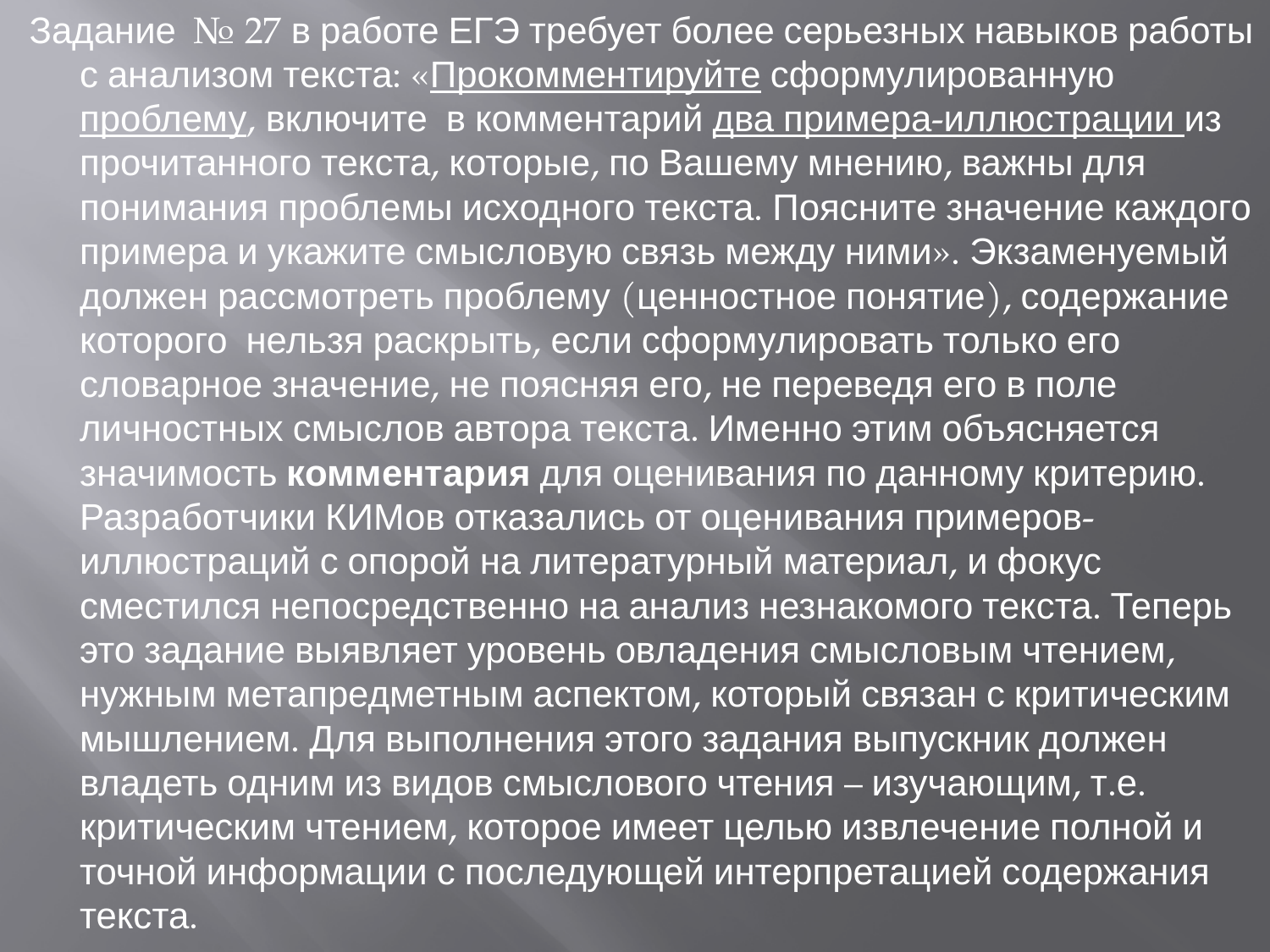

Задание  № 27 в работе ЕГЭ требует более серьезных навыков работы с анализом текста: «Прокомментируйте сформулированную проблему, включите  в комментарий два примера-иллюстрации из прочитанного текста, которые, по Вашему мнению, важны для понимания проблемы исходного текста. Поясните значение каждого примера и укажите смысловую связь между ними». Экзаменуемый должен рассмотреть проблему (ценностное понятие), содержание которого  нельзя раскрыть, если сформулировать только его словарное значение, не поясняя его, не переведя его в поле личностных смыслов автора текста. Именно этим объясняется значимость комментария для оценивания по данному критерию. Разработчики КИМов отказались от оценивания примеров-иллюстраций с опорой на литературный материал, и фокус сместился непосредственно на анализ незнакомого текста. Теперь это задание выявляет уровень овладения смысловым чтением, нужным метапредметным аспектом, который связан с критическим мышлением. Для выполнения этого задания выпускник должен владеть одним из видов смыслового чтения – изучающим, т.е. критическим чтением, которое имеет целью извлечение полной и точной информации с последующей интерпретацией содержания текста.